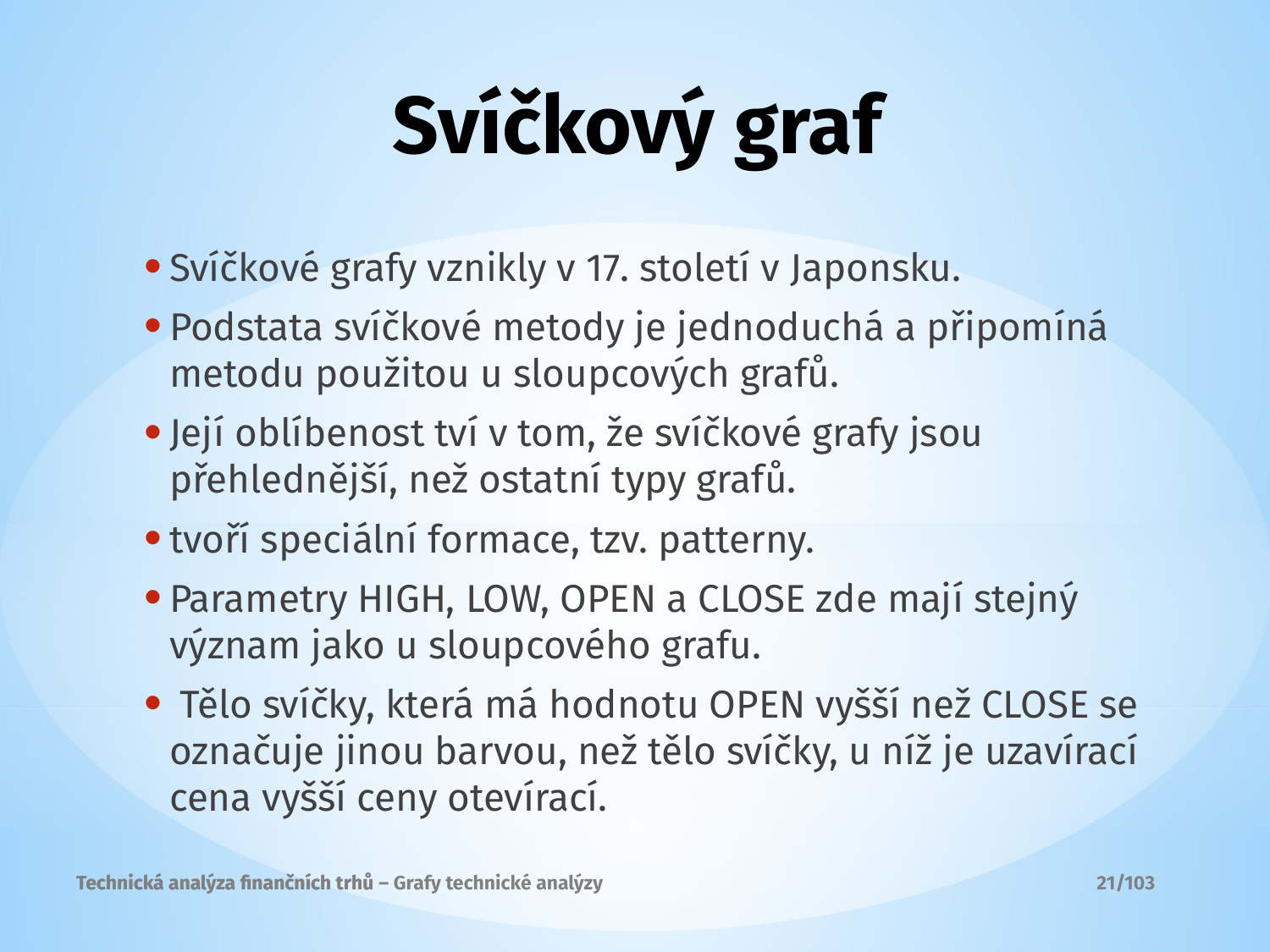

# Svíčkový graf
Svíčkové grafy vznikly v 17. století v Japonsku.
Podstata svíčkové metody je jednoduchá a připomíná metodu použitou u sloupcových grafů.
Její oblíbenost tví v tom, že svíčkové grafy jsou přehlednější, než ostatní typy grafů.
tvoří speciální formace, tzv. patterny.
Parametry HIGH, LOW, OPEN a CLOSE zde mají stejný význam jako u sloupcového grafu.
 Tělo svíčky, která má hodnotu OPEN vyšší než CLOSE se označuje jinou barvou, než tělo svíčky, u níž je uzavírací cena vyšší ceny otevírací.
Technická analýza finančních trhů
Technická analýza finančních trhů – Grafy technické analýzy				 21/103